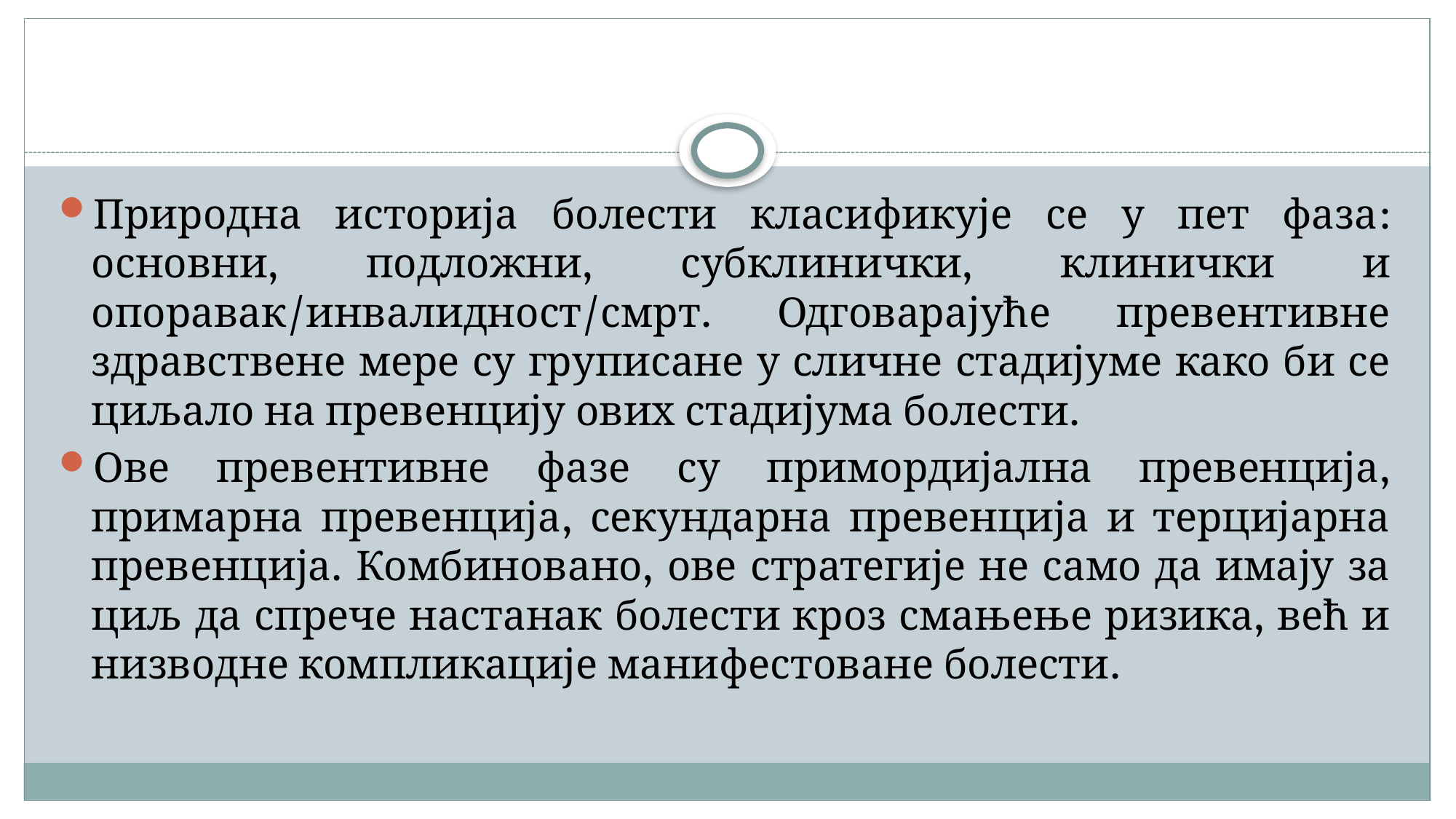

Природна историја болести класификује се у пет фаза: основни, подложни, субклинички, клинички и опоравак/инвалидност/смрт. Одговарајуће превентивне здравствене мере су груписане у сличне стадијуме како би се циљало на превенцију ових стадијума болести.
Ове превентивне фазе су примордијална превенција, примарна превенција, секундарна превенција и терцијарна превенција. Комбиновано, ове стратегије не само да имају за циљ да спрече настанак болести кроз смањење ризика, већ и низводне компликације манифестоване болести.